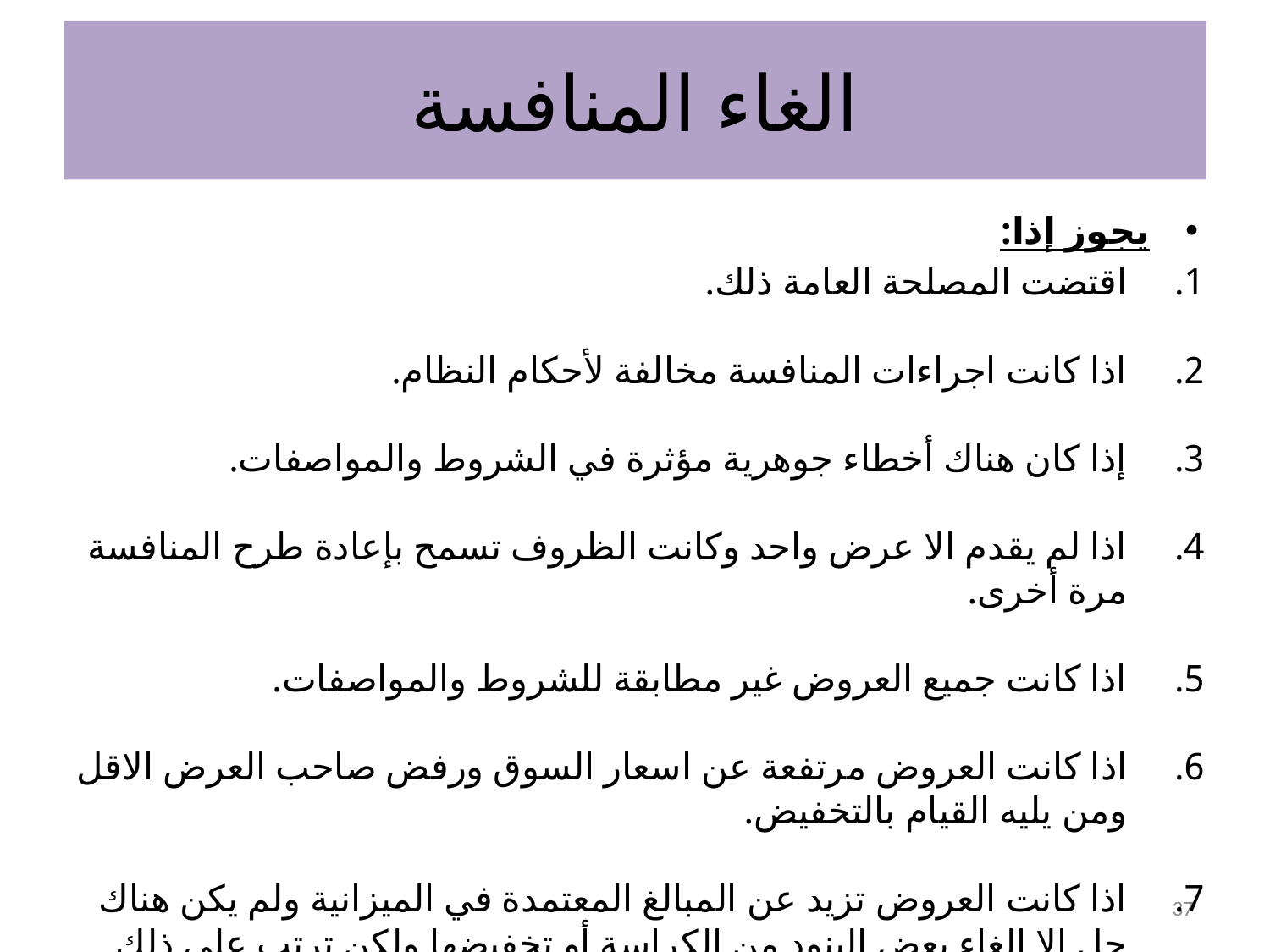

# الغاء المنافسة
يجوز إذا:
اقتضت المصلحة العامة ذلك.

اذا كانت اجراءات المنافسة مخالفة لأحكام النظام.

إذا كان هناك أخطاء جوهرية مؤثرة في الشروط والمواصفات.

اذا لم يقدم الا عرض واحد وكانت الظروف تسمح بإعادة طرح المنافسة مرة أخرى.

اذا كانت جميع العروض غير مطابقة للشروط والمواصفات.

اذا كانت العروض مرتفعة عن اسعار السوق ورفض صاحب العرض الاقل ومن يليه القيام بالتخفيض.

اذا كانت العروض تزيد عن المبالغ المعتمدة في الميزانية ولم يكن هناك حل إلا الغاء بعض البنود من الكراسة أو تخفيضها ولكن ترتب على ذلك ضرر على الانتفاع بالمشروع ، أو سبب تغيير في ترتيب العروض.
37